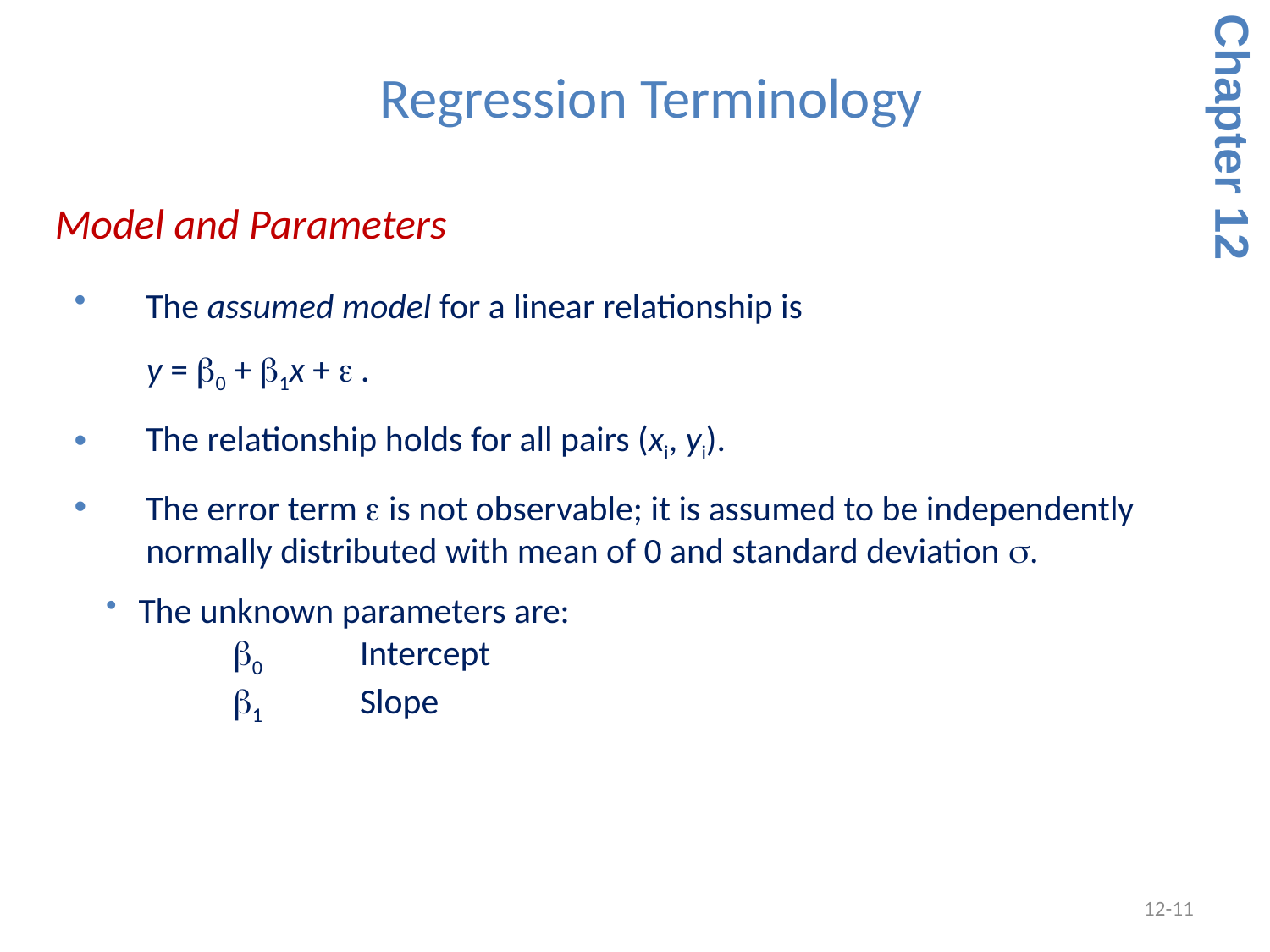

# Regression Terminology
Chapter 12
 Model and Parameters
The assumed model for a linear relationship is
         y = β0 + β1x + ε .
The relationship holds for all pairs (xi, yi).
The error term ε is not observable; it is assumed to be independently normally distributed with mean of 0 and standard deviation σ.
   The unknown parameters are:
	β0	Intercept
	β1 	Slope
12-11